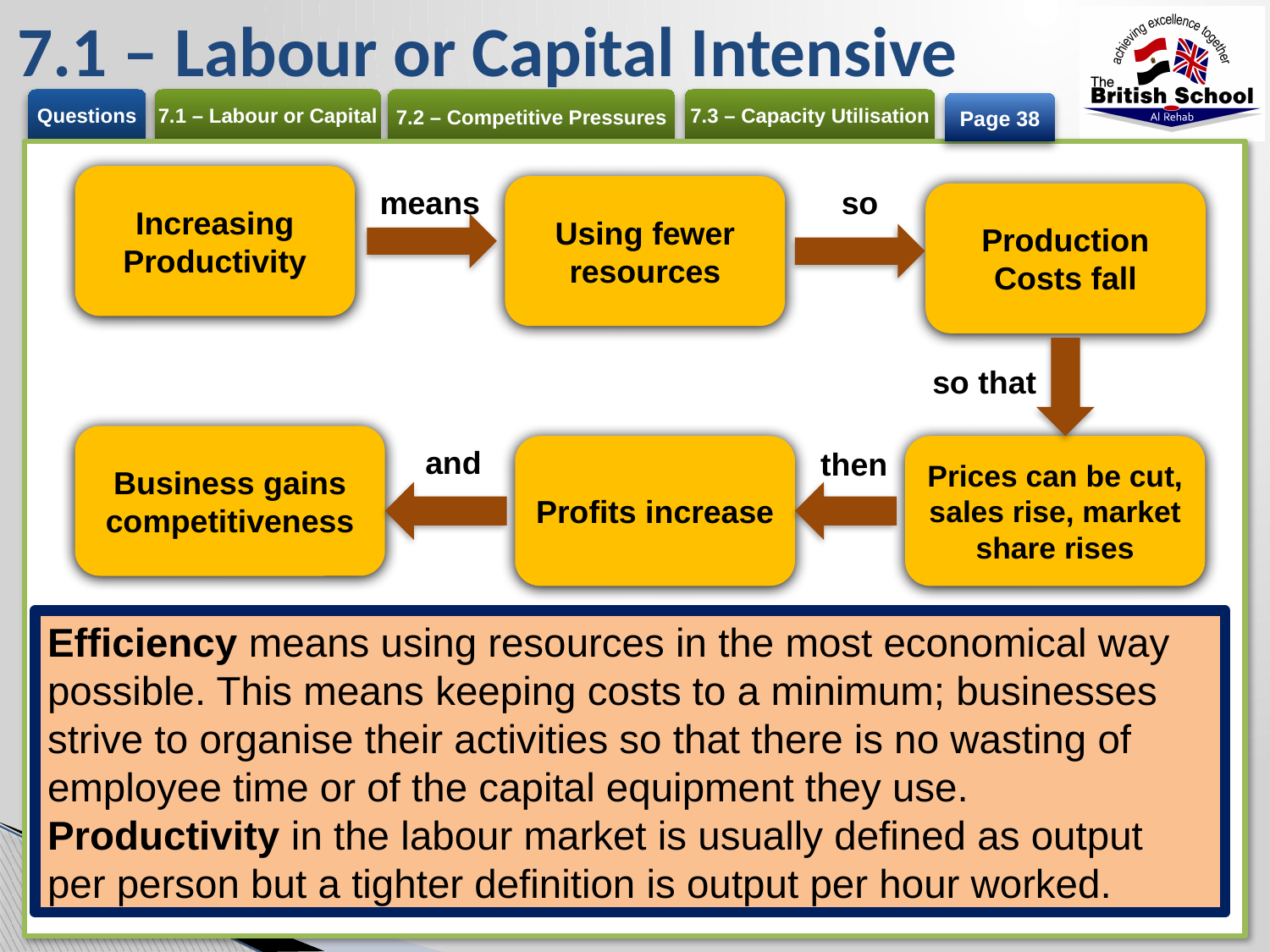

# 7.1 – Labour or Capital Intensive
Page 38
Increasing Productivity
Using fewer
resources
means
so
Production Costs fall

so that

Business gains competitiveness
and
Profits increase
Prices can be cut, sales rise, market share rises
then

Efficiency means using resources in the most economical way possible. This means keeping costs to a minimum; businesses strive to organise their activities so that there is no wasting of employee time or of the capital equipment they use.
Productivity in the labour market is usually defined as output per person but a tighter definition is output per hour worked.